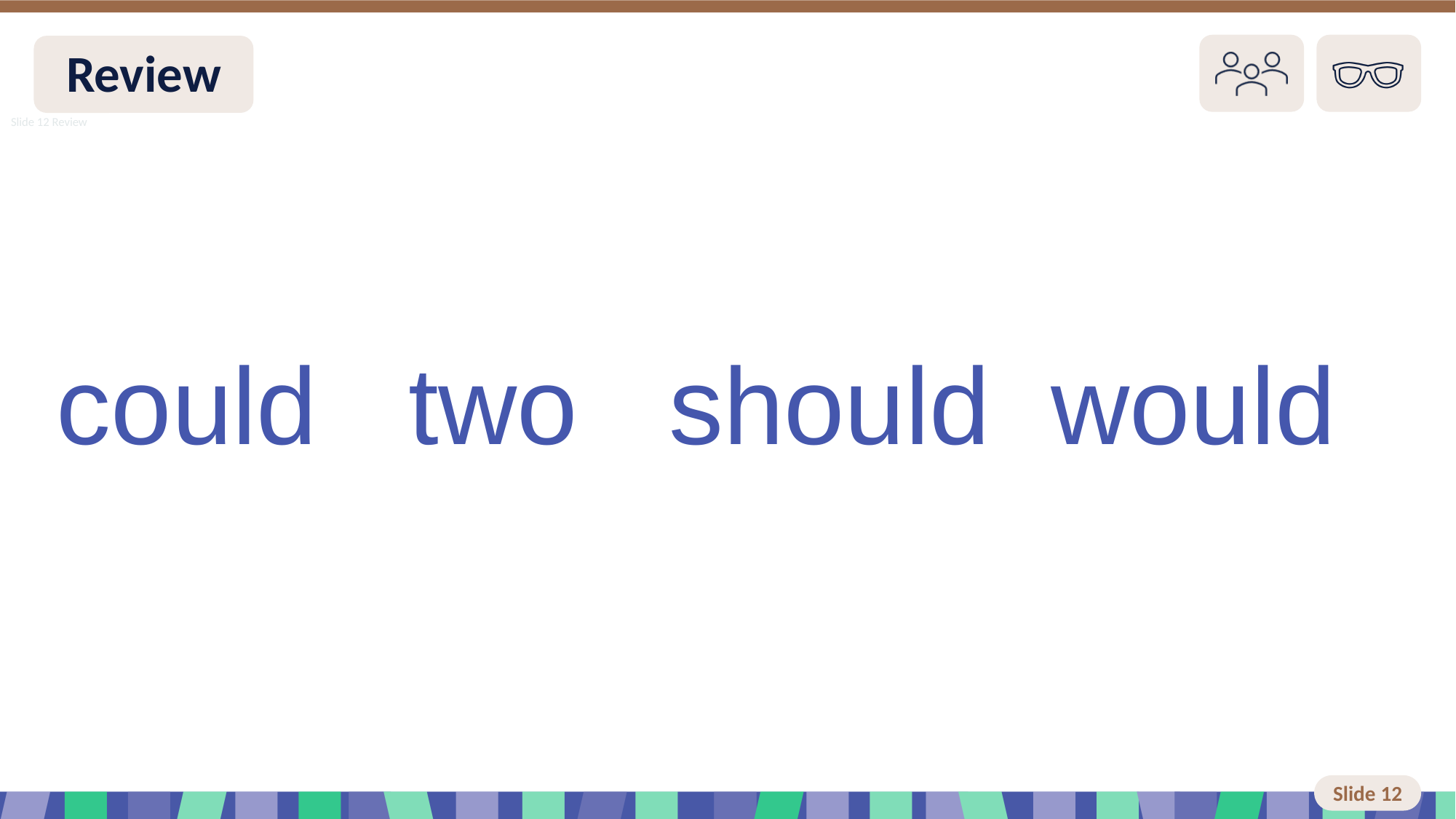

Slide 12 Review
could   two   should  would